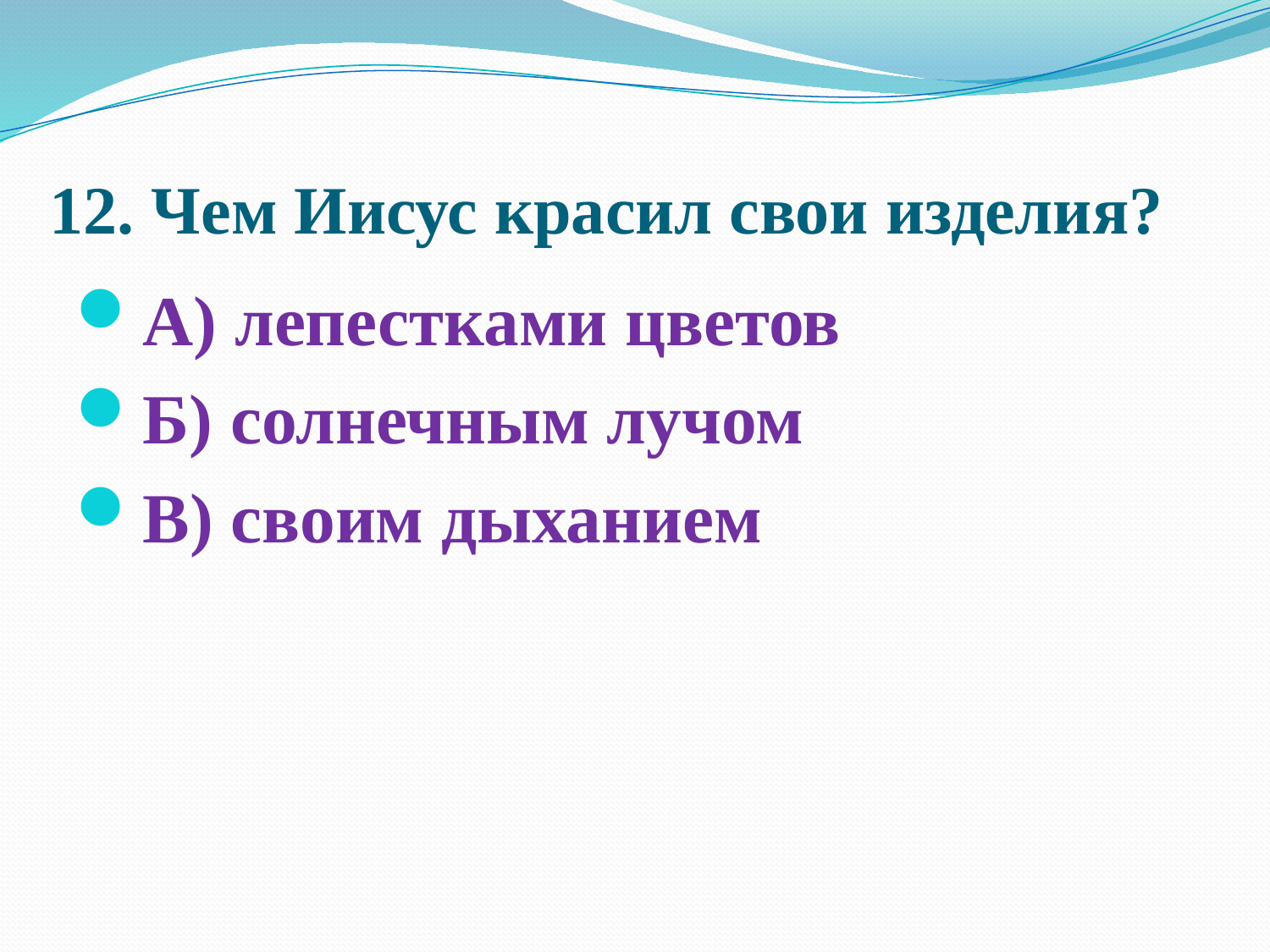

# 12. Чем Иисус красил свои изделия?
А) лепестками цветов
Б) солнечным лучом
В) своим дыханием